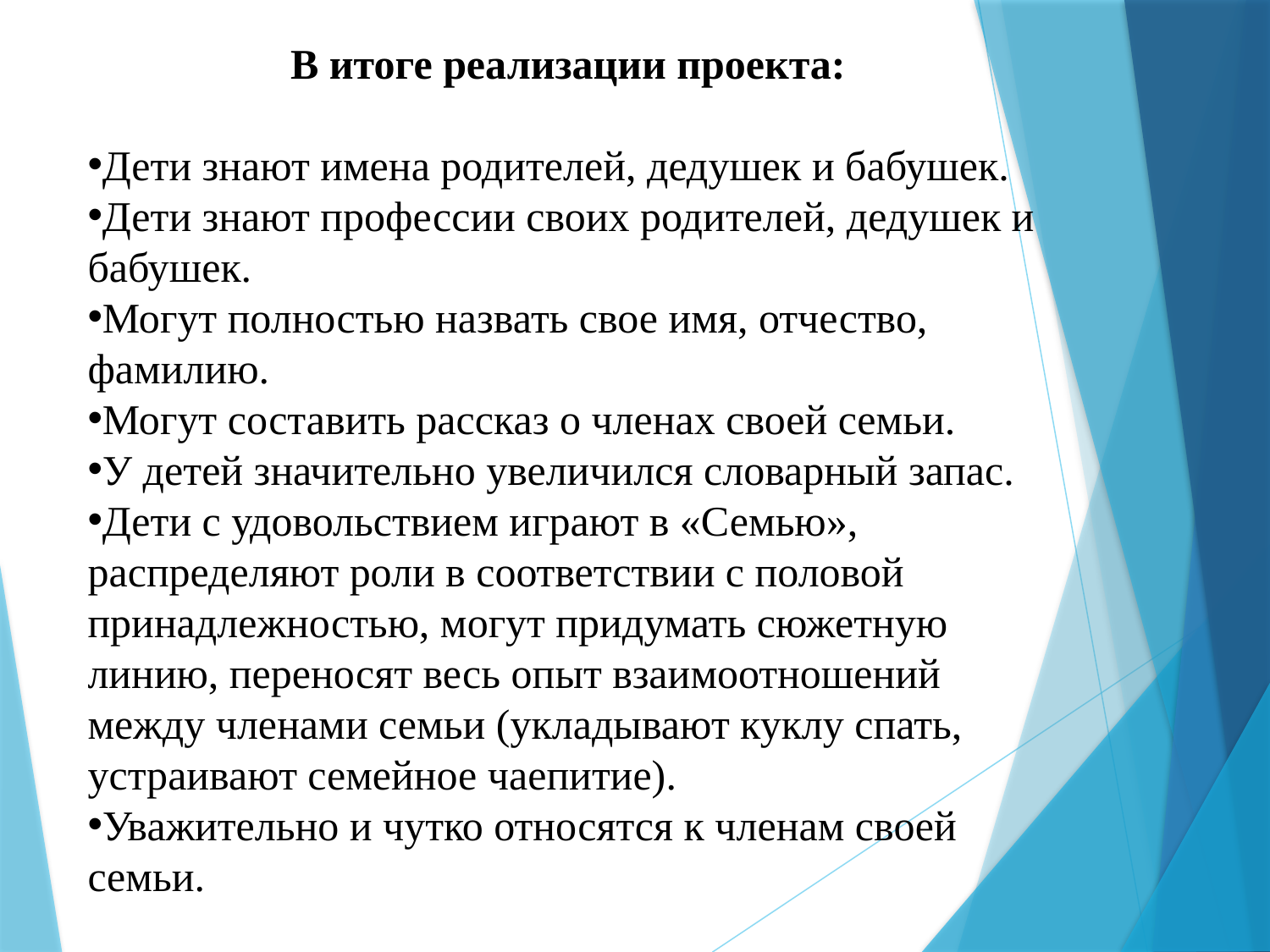

В итоге реализации проекта:

Дети знают имена родителей, дедушек и бабушек.
Дети знают профессии своих родителей, дедушек и бабушек.
Могут полностью назвать свое имя, отчество, фамилию.
Могут составить рассказ о членах своей семьи.
У детей значительно увеличился словарный запас.
Дети с удовольствием играют в «Семью», распределяют роли в соответствии с половой принадлежностью, могут придумать сюжетную линию, переносят весь опыт взаимоотношений между членами семьи (укладывают куклу спать, устраивают семейное чаепитие).
Уважительно и чутко относятся к членам своей семьи.